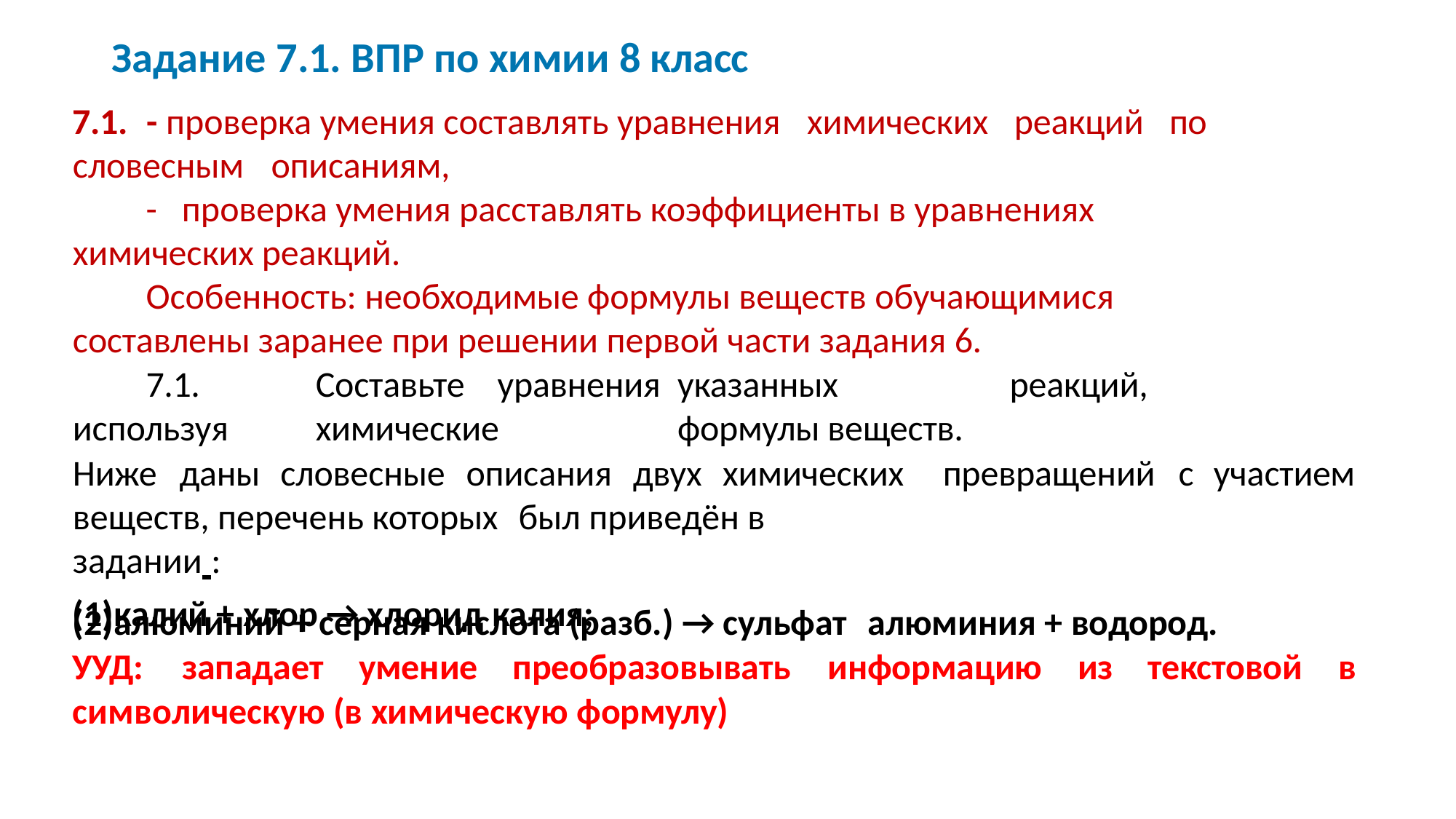

# Задание 7.1. ВПР по химии 8 класс
7.1.	- проверка умения составлять уравнения	химических	реакций	по словесным	описаниям,
-	проверка умения расставлять коэффициенты в уравнениях химических реакций.
Особенность: необходимые формулы веществ обучающимися составлены заранее при решении первой части задания 6.
7.1.	Составьте	уравнения	указанных	реакций,	используя	химические	формулы веществ.
Ниже	даны	словесные	описания	двух	химических веществ, перечень которых	был приведён в задании :
(1)калий + хлор → хлорид калия;
превращений	с	участием
(2)алюминий + серная кислота (разб.) → сульфат	алюминия + водород.
УУД:	западает	умение	преобразовывать	информацию	из	текстовой	в символическую (в химическую формулу)